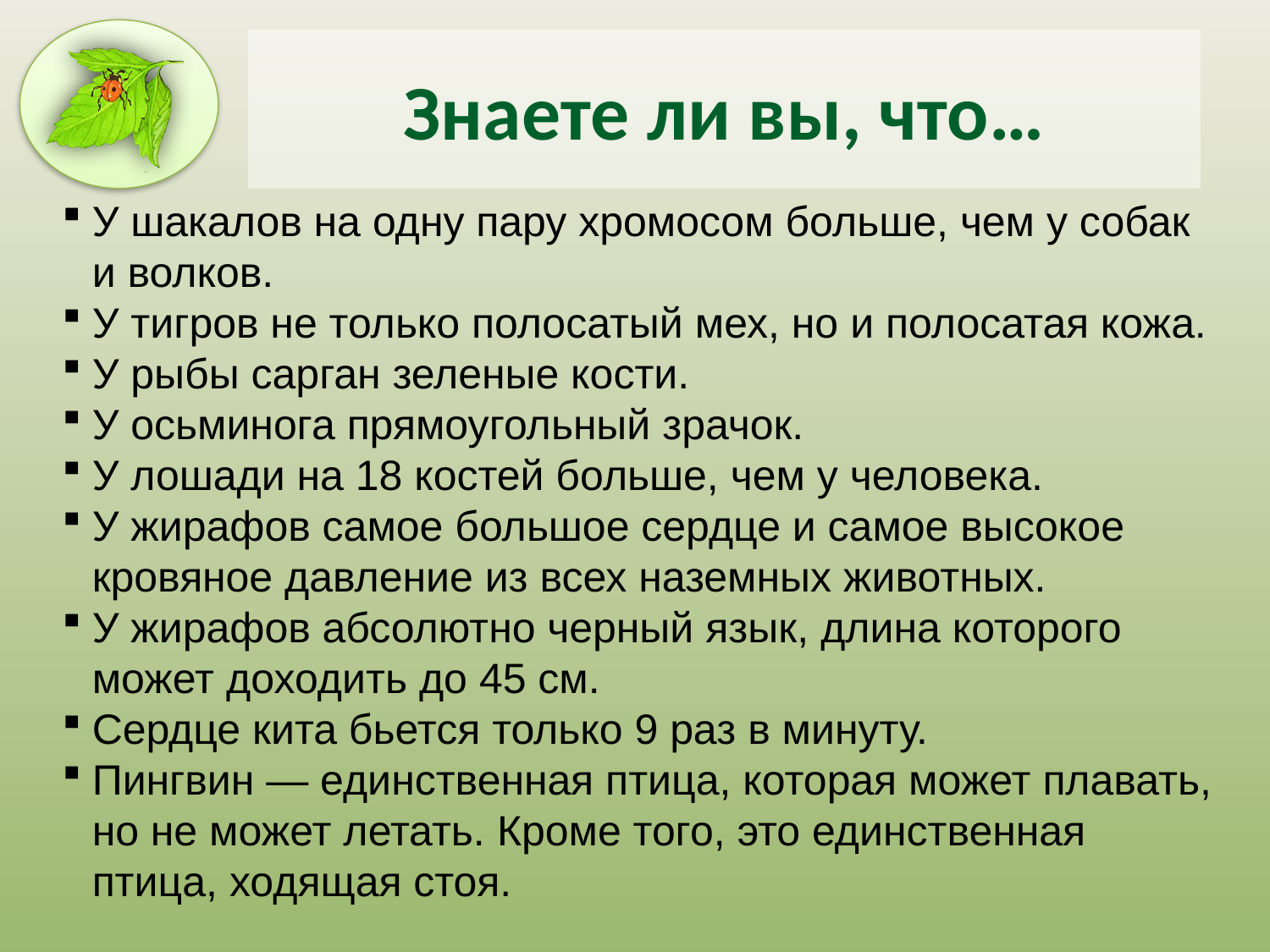

# Знаете ли вы, что…
У шакалов на одну пару хромосом больше, чем у собак и волков.
У тигров не только полосатый мех, но и полосатая кожа.
У рыбы сарган зеленые кости.
У осьминога прямоугольный зрачок.
У лошади на 18 костей больше, чем у человека.
У жирафов самое большое сердце и самое высокое кровяное давление из всех наземных животных.
У жирафов абсолютно черный язык, длина которого может доходить до 45 см.
Сердце кита бьется только 9 раз в минуту.
Пингвин — единственная птица, которая может плавать, но не может летать. Кроме того, это единственная птица, ходящая стоя.